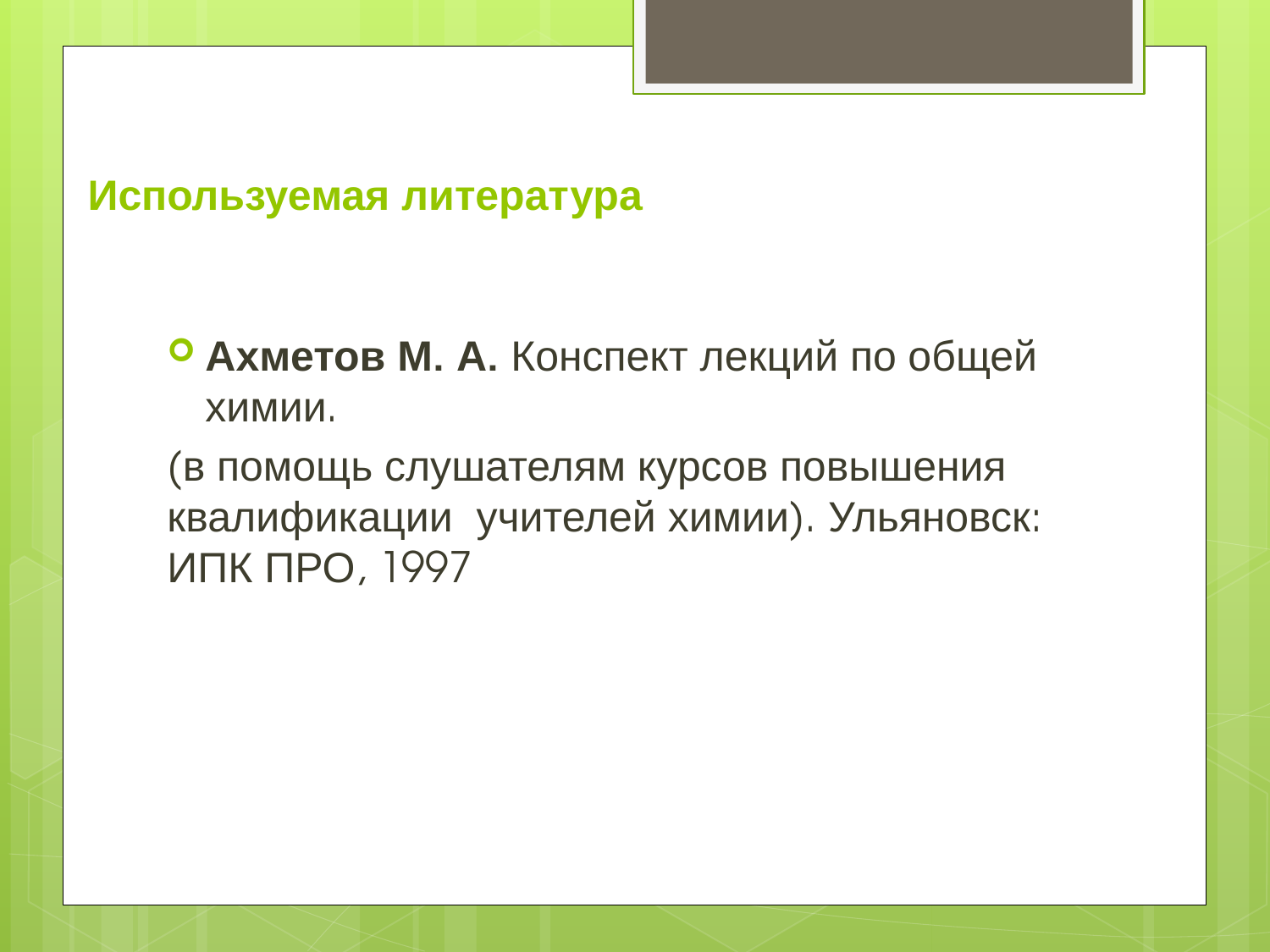

# Используемая литература
Ахметов М. А. Конспект лекций по общей химии.
(в помощь слушателям курсов повышения квалификации  учителей химии). Ульяновск: ИПК ПРО, 1997